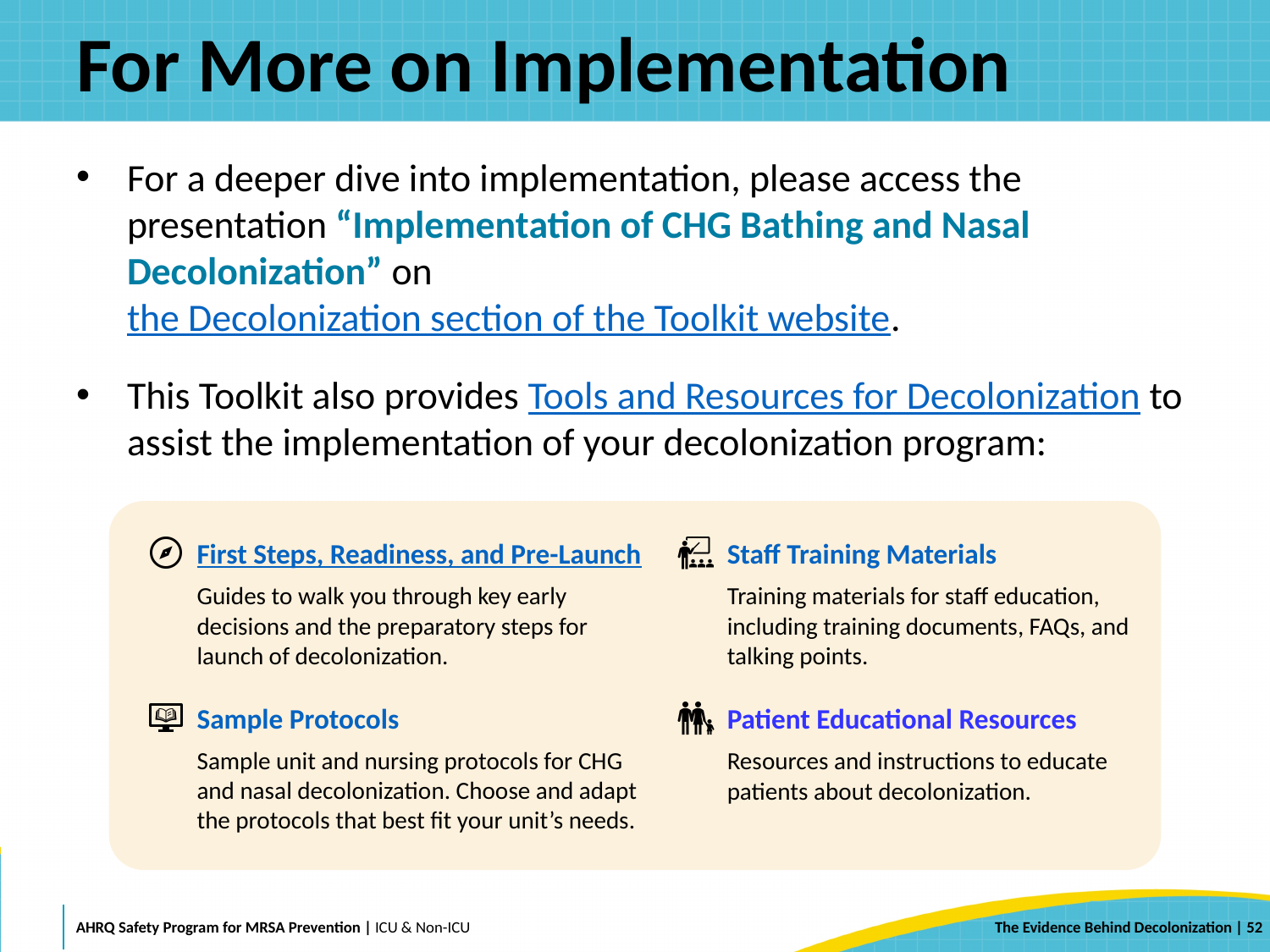

# For More on Implementation
For a deeper dive into implementation, please access the presentation “Implementation of CHG Bathing and Nasal Decolonization” on the Decolonization section of the Toolkit website.
This Toolkit also provides Tools and Resources for Decolonization to assist the implementation of your decolonization program:

First Steps, Readiness, and Pre-Launch
Guides to walk you through key early decisions and the preparatory steps for launch of decolonization.
Sample Protocols
Sample unit and nursing protocols for CHG and nasal decolonization. Choose and adapt the protocols that best fit your unit’s needs.
Staff Training Materials
Training materials for staff education, including training documents, FAQs, and talking points.
Patient Educational Resources
Resources and instructions to educate patients about decolonization.
 | 52